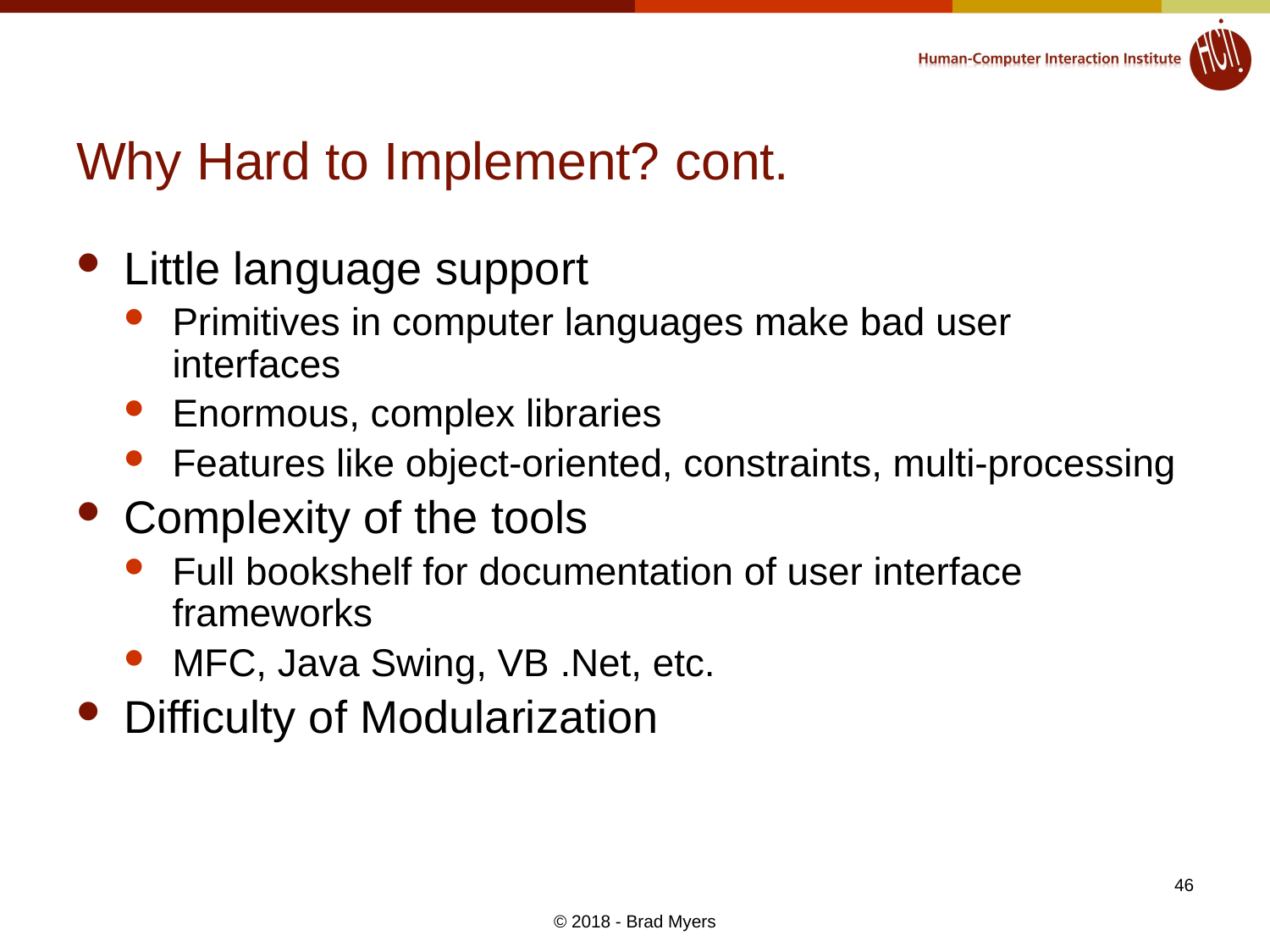

# Why Hard to Implement? cont.
Little language support
Primitives in computer languages make bad user interfaces
Enormous, complex libraries
Features like object-oriented, constraints, multi-processing
Complexity of the tools
Full bookshelf for documentation of user interface frameworks
MFC, Java Swing, VB .Net, etc.
Difficulty of Modularization
46
© 2018 - Brad Myers